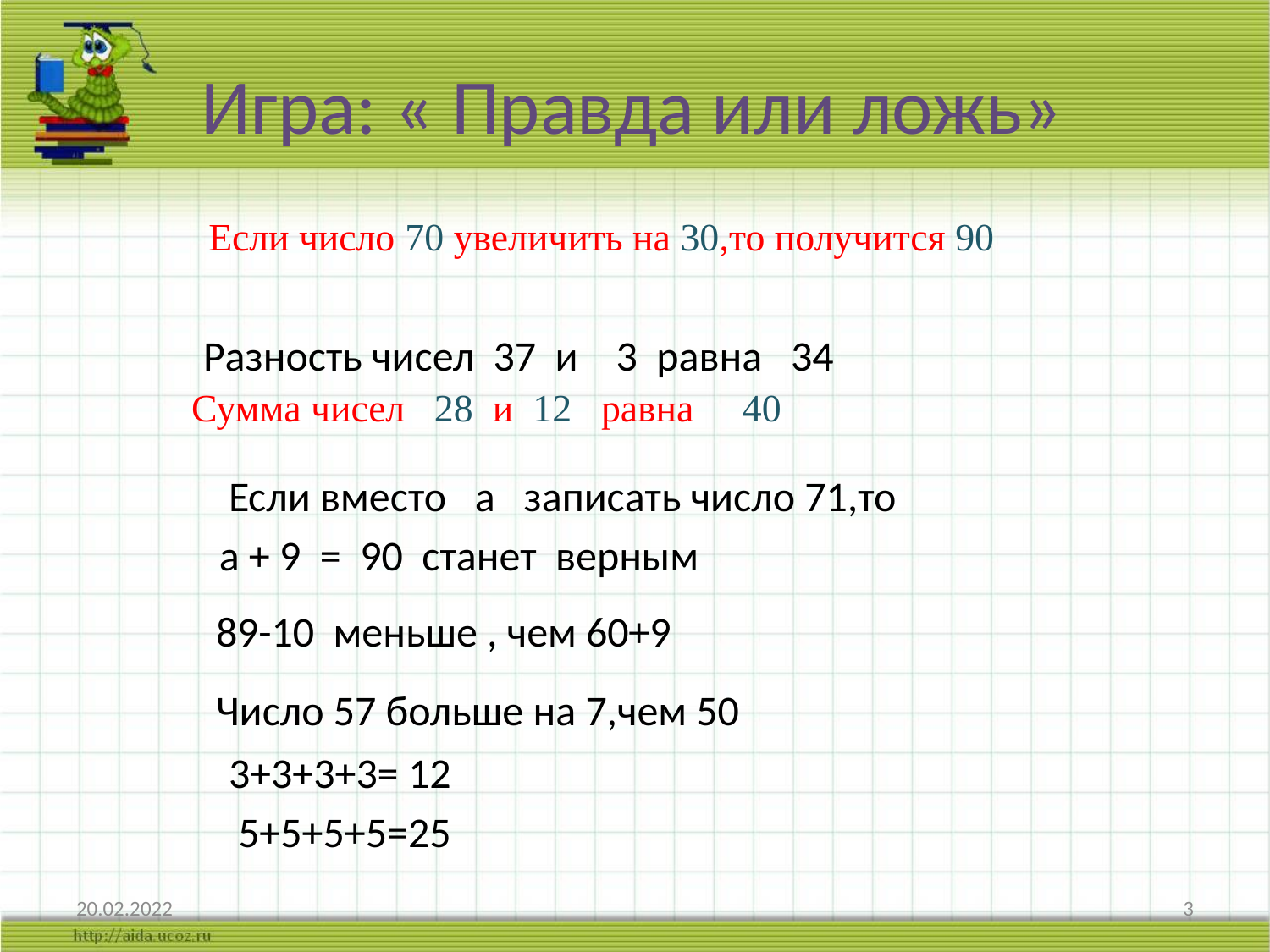

# Игра: « Правда или ложь»
              Если число 70 увеличить на 30,то получится 90

          Разность чисел  37  и    3  равна   34

                Если вместо   а   записать число 71,то
               а + 9  =  90  станет  верным
           89-10  меньше , чем 60+9
           Число 57 больше на 7,чем 50
                3+3+3+3= 12
                 5+5+5+5=25

Сумма чисел   28  и  12   равна     40
20.02.2022
3